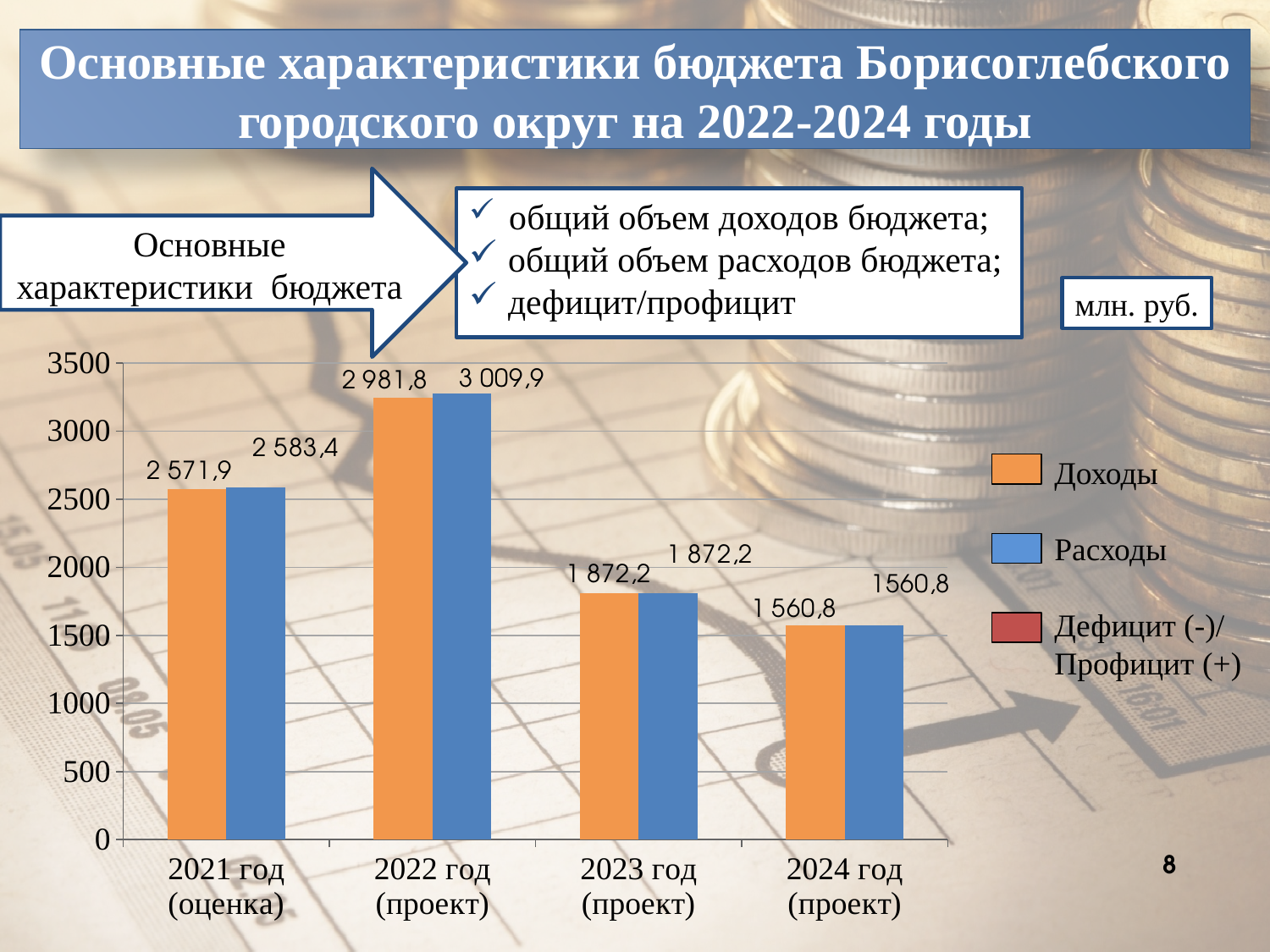

# Основные характеристики бюджета Борисоглебского городского округ на 2022-2024 годы
Основные характеристики  бюджета
 общий объем доходов бюджета;
 общий объем расходов бюджета;
 дефицит/профицит
млн. руб.

### Chart

| Category | Доходы | Расходы |
|---|---|---|
| 2021 год (оценка) | 2571.9 | 2583.4 |
| 2022 год (проект) | 3244.6 | 3272.7 |
| 2023 год (проект) | 1811.2 | 1811.2 |
| 2024 год (проект) | 1570.4 | 1570.4 |
Доходы

Расходы

Дефицит (-)/
Профицит (+)
8